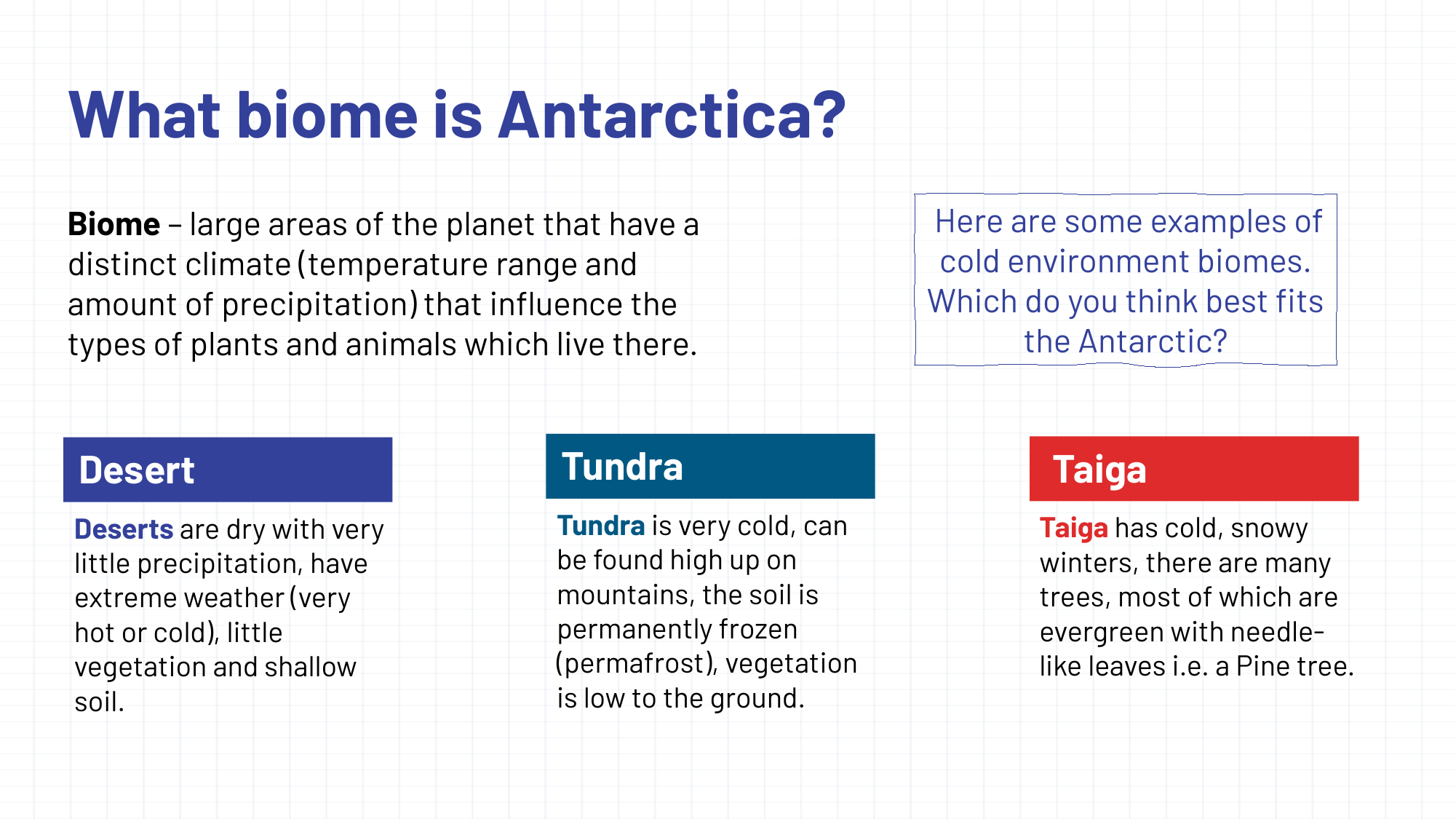

# What biome is Antarctica?
 Here are some examples of cold environment biomes. Which do you think best fits the Antarctic?
Biome – large areas of the planet that have a distinct climate (temperature range and amount of precipitation) that influence the types of plants and animals which live there.

Tundra

Taiga
Desert
Tundra is very cold, can be found high up on mountains, the soil is permanently frozen (permafrost), vegetation is low to the ground.
Taiga has cold, snowy winters, there are many trees, most of which are evergreen with needle-like leaves i.e. a Pine tree.
Deserts are dry with very little precipitation, have extreme weather (very hot or cold), little vegetation and shallow soil.